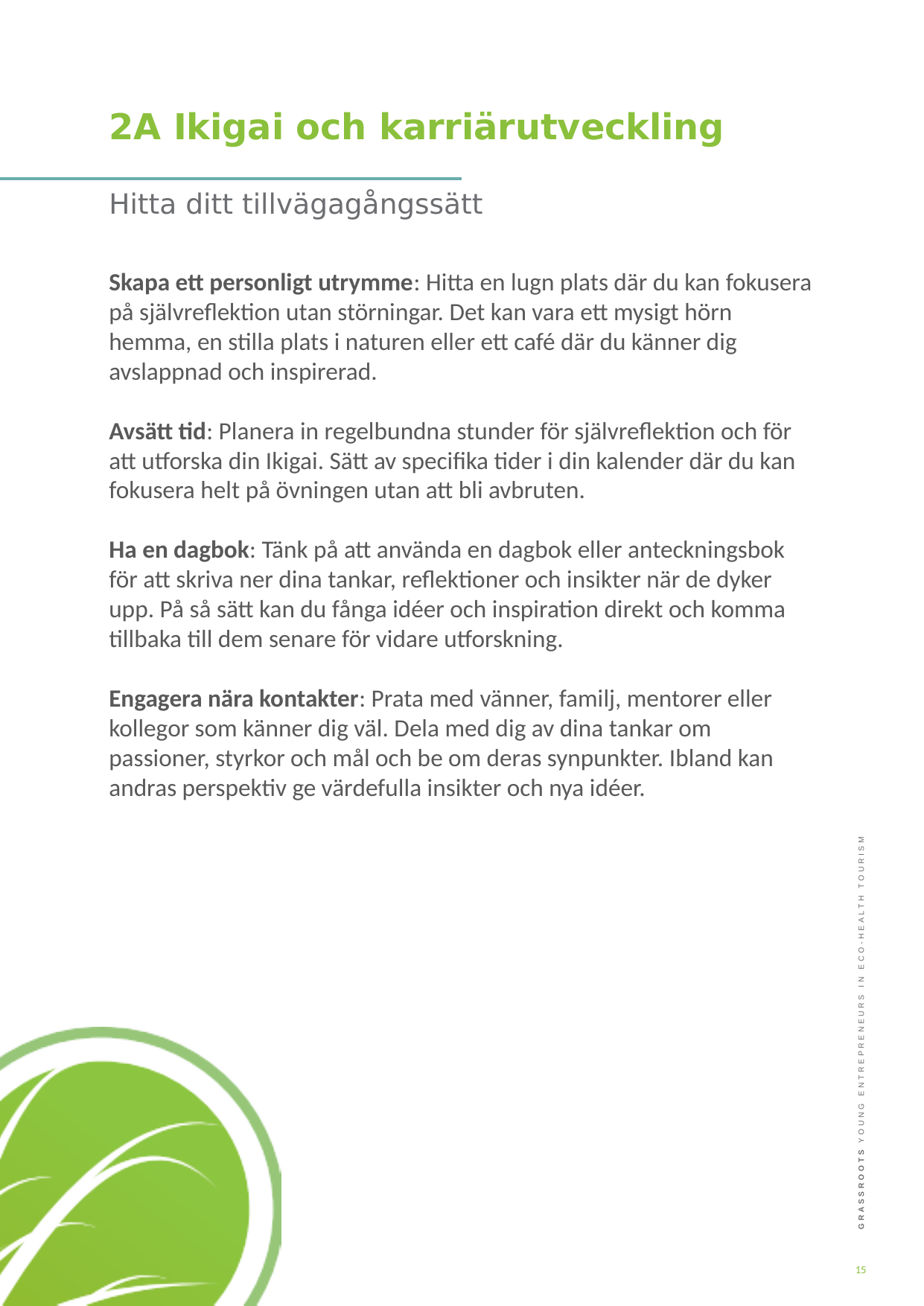

2A Ikigai och karriärutveckling
Hitta ditt tillvägagångssätt
Skapa ett personligt utrymme: Hitta en lugn plats där du kan fokusera på självreflektion utan störningar. Det kan vara ett mysigt hörn hemma, en stilla plats i naturen eller ett café där du känner dig avslappnad och inspirerad.

Avsätt tid: Planera in regelbundna stunder för självreflektion och för att utforska din Ikigai. Sätt av specifika tider i din kalender där du kan fokusera helt på övningen utan att bli avbruten.

Ha en dagbok: Tänk på att använda en dagbok eller anteckningsbok för att skriva ner dina tankar, reflektioner och insikter när de dyker upp. På så sätt kan du fånga idéer och inspiration direkt och komma tillbaka till dem senare för vidare utforskning.

Engagera nära kontakter: Prata med vänner, familj, mentorer eller kollegor som känner dig väl. Dela med dig av dina tankar om passioner, styrkor och mål och be om deras synpunkter. Ibland kan andras perspektiv ge värdefulla insikter och nya idéer.

15